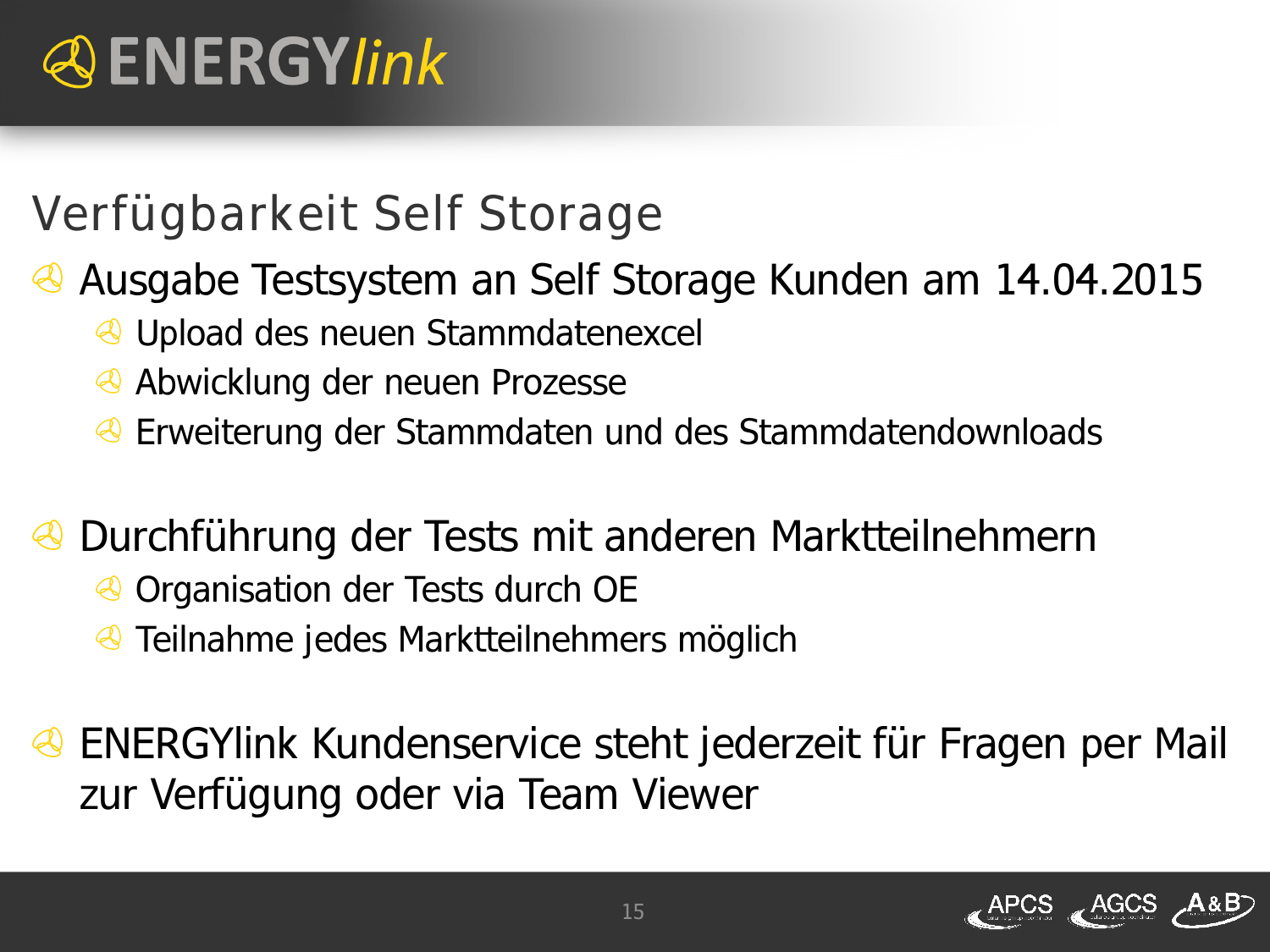

# Verfügbarkeit Self Storage
Ausgabe Testsystem an Self Storage Kunden am 14.04.2015
Upload des neuen Stammdatenexcel
Abwicklung der neuen Prozesse
Erweiterung der Stammdaten und des Stammdatendownloads

Durchführung der Tests mit anderen Marktteilnehmern
Organisation der Tests durch OE
Teilnahme jedes Marktteilnehmers möglich

ENERGYlink Kundenservice steht jederzeit für Fragen per Mail zur Verfügung oder via Team Viewer

15